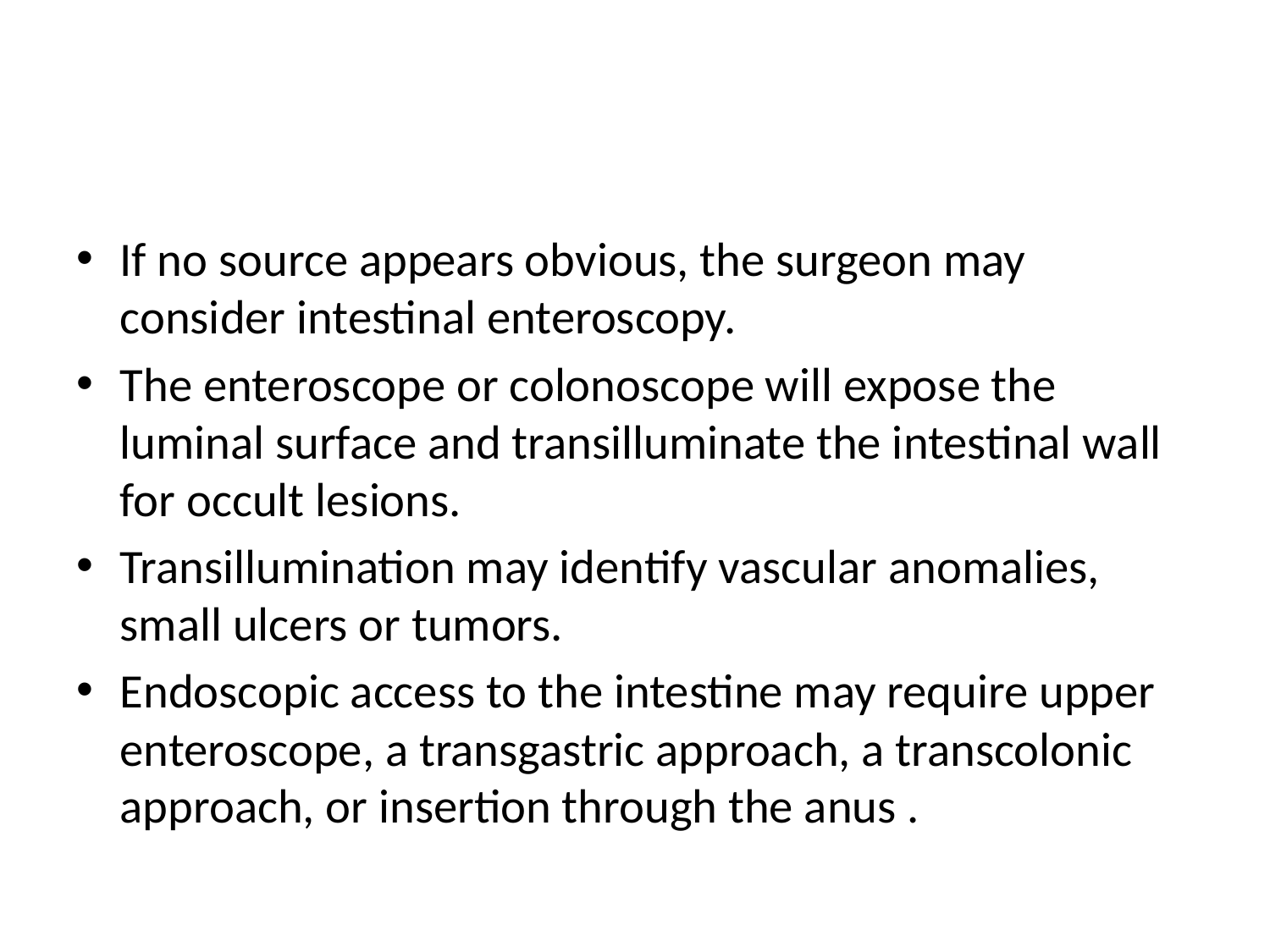

#
If no source appears obvious, the surgeon may consider intestinal enteroscopy.
The enteroscope or colonoscope will expose the luminal surface and transilluminate the intestinal wall for occult lesions.
Transillumination may identify vascular anomalies, small ulcers or tumors.
Endoscopic access to the intestine may require upper enteroscope, a transgastric approach, a transcolonic approach, or insertion through the anus .